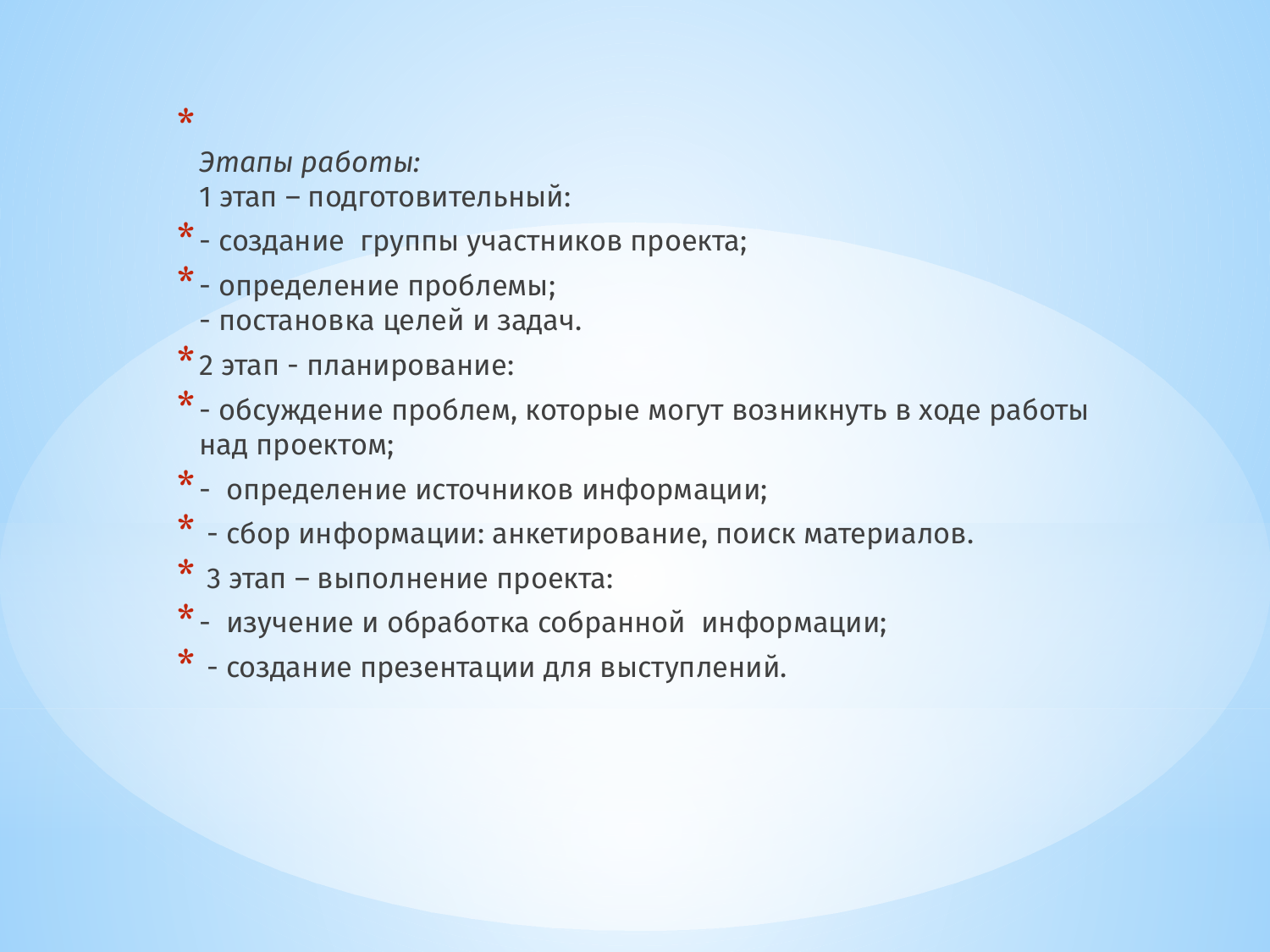

Этапы работы:
1 этап – подготовительный:
- создание  группы участников проекта;
- определение проблемы;
- постановка целей и задач.
2 этап - планирование:
- обсуждение проблем, которые могут возникнуть в ходе работы над проектом;
-  определение источников информации;
 - сбор информации: анкетирование, поиск материалов.
 3 этап – выполнение проекта:
-  изучение и обработка собранной  информации;
 - создание презентации для выступлений.